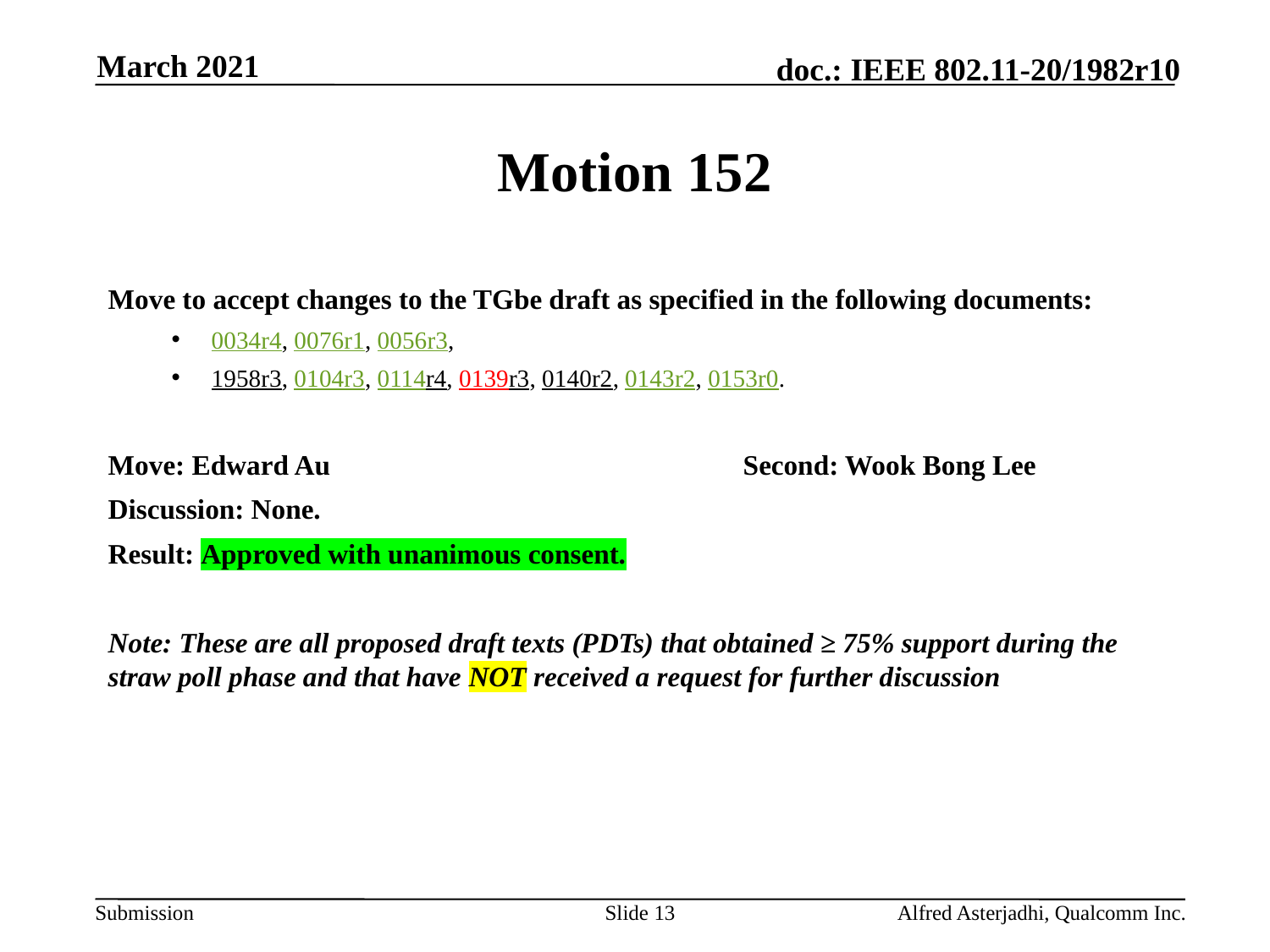

March 2021
# Motion 152
Move to accept changes to the TGbe draft as specified in the following documents:
0034r4, 0076r1, 0056r3,
1958r3, 0104r3, 0114r4, 0139r3, 0140r2, 0143r2, 0153r0.

Move: Edward Au				Second: Wook Bong Lee
Discussion: None.
Result: Approved with unanimous consent.

Note: These are all proposed draft texts (PDTs) that obtained ≥ 75% support during the straw poll phase and that have NOT received a request for further discussion
Slide 13
Alfred Asterjadhi, Qualcomm Inc.